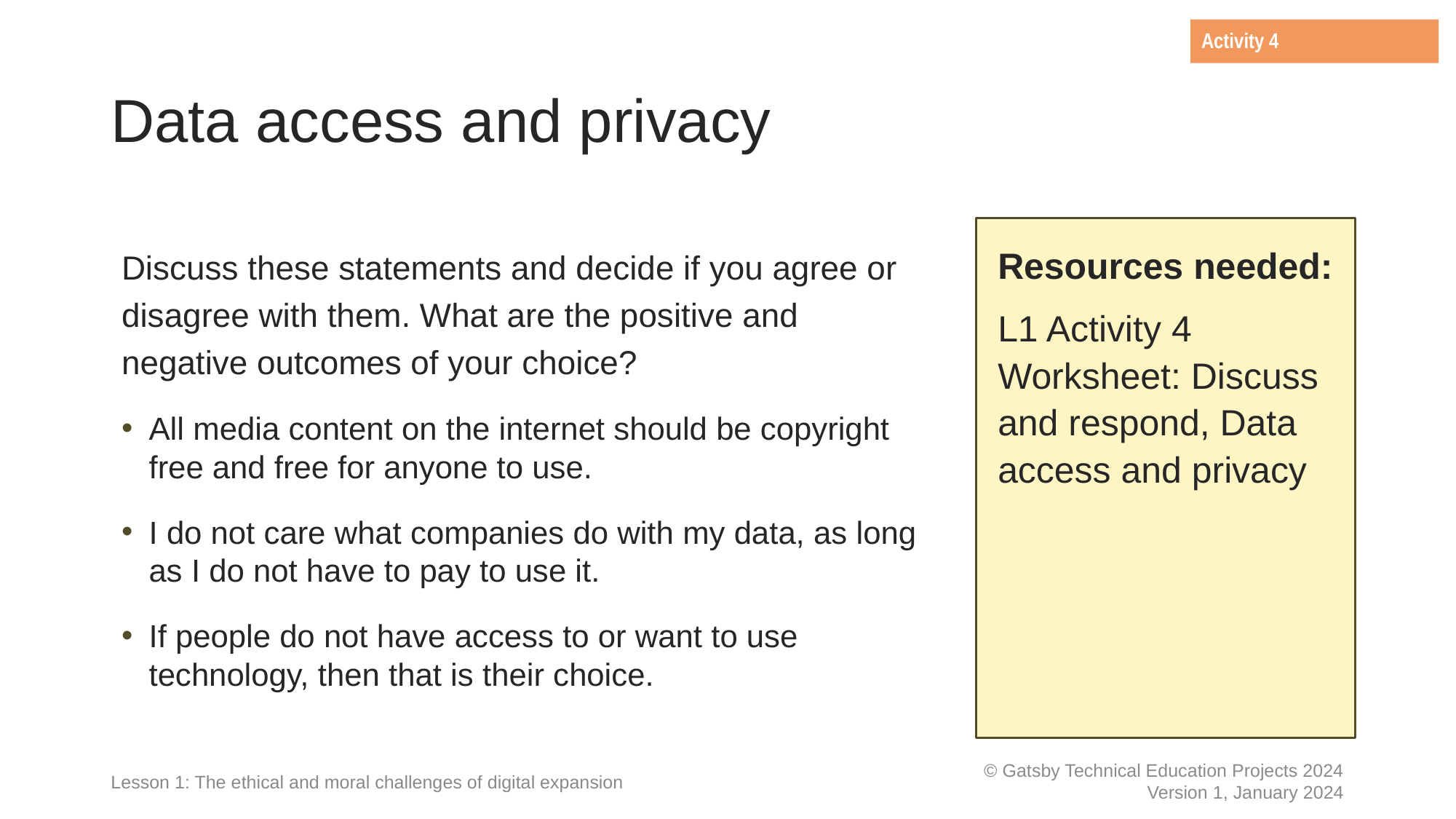

Activity 4
# Data access and privacy
Discuss these statements and decide if you agree or disagree with them. What are the positive and negative outcomes of your choice?
All media content on the internet should be copyright free and free for anyone to use.
I do not care what companies do with my data, as long as I do not have to pay to use it.
If people do not have access to or want to use technology, then that is their choice.

Resources needed:
L1 Activity 4 Worksheet: Discuss and respond, Data access and privacy
Lesson 1: The ethical and moral challenges of digital expansion